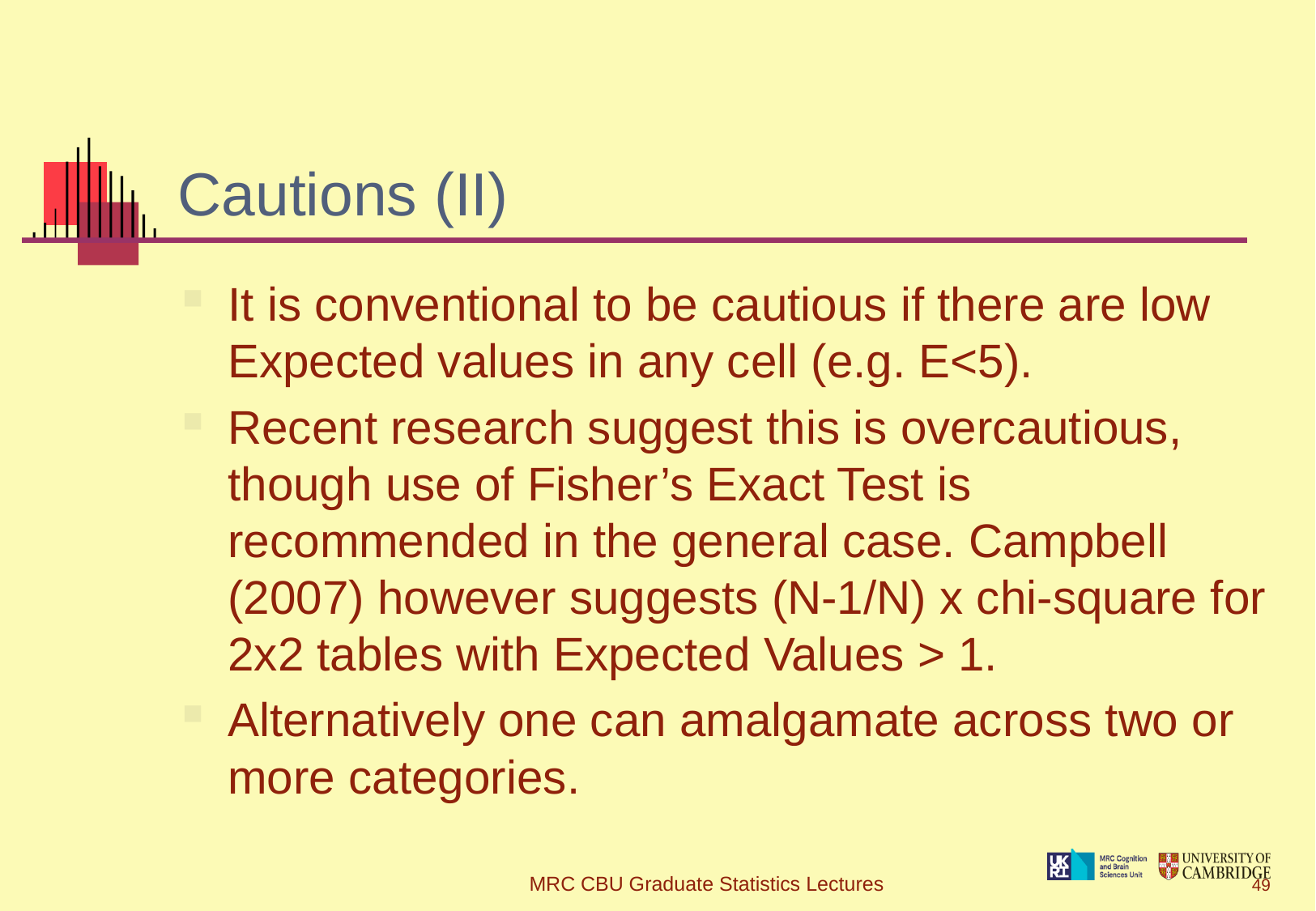

# Cautions (II)
It is conventional to be cautious if there are low  Expected values in any cell (e.g. E<5).
Recent research suggest this is overcautious, though use of Fisher’s Exact Test is recommended in the general case. Campbell (2007) however suggests (N-1/N) x chi-square for 2x2 tables with Expected Values > 1.
Alternatively one can amalgamate across two or more categories.

MRC CBU Graduate Statistics Lectures
49